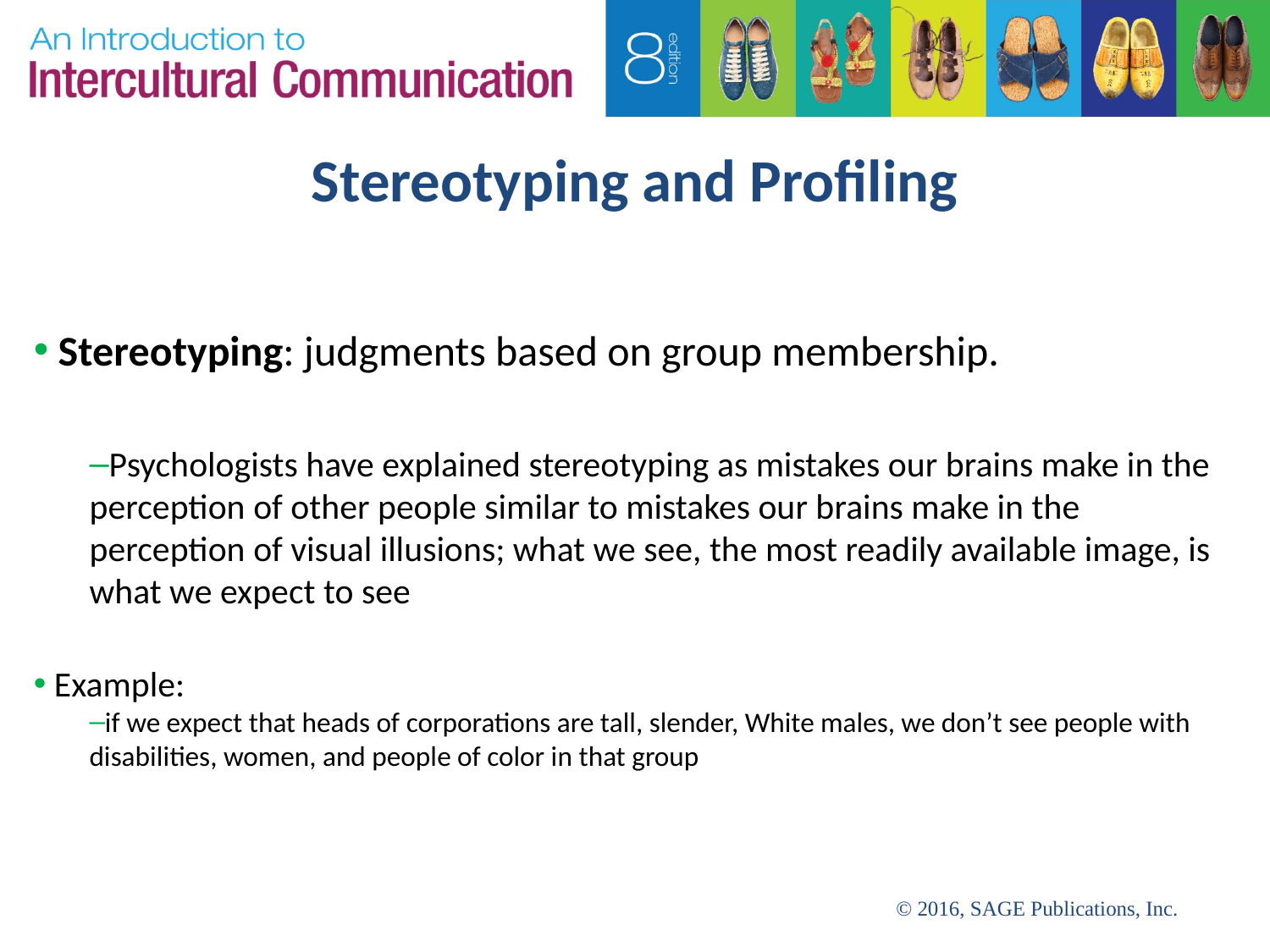

# Stereotyping and Profiling
 Stereotyping: judgments based on group membership.

Psychologists have explained stereotyping as mistakes our brains make in the perception of other people similar to mistakes our brains make in the perception of visual illusions; what we see, the most readily available image, is what we expect to see

 Example:
if we expect that heads of corporations are tall, slender, White males, we don’t see people with disabilities, women, and people of color in that group

© 2016, SAGE Publications, Inc.